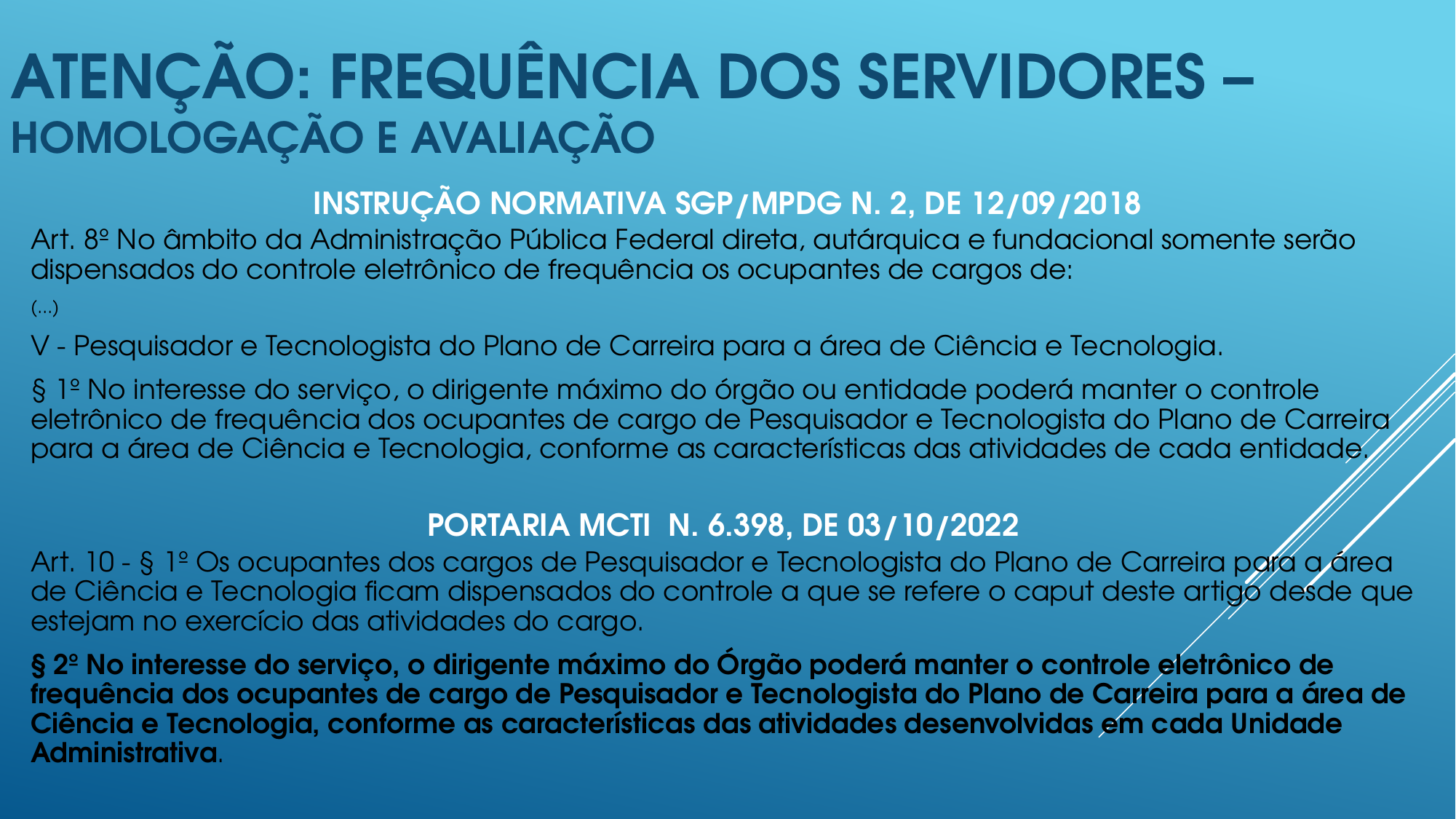

ATENÇÃO: FREQUÊNCIA DOS SERVIDORES – homologação e avaliação

INSTRUÇÃO NORMATIVA SGP/MPDG N. 2, DE 12/09/2018
Art. 8º No âmbito da Administração Pública Federal direta, autárquica e fundacional somente serão dispensados do controle eletrônico de frequência os ocupantes de cargos de:
(...)
V - Pesquisador e Tecnologista do Plano de Carreira para a área de Ciência e Tecnologia.
§ 1º No interesse do serviço, o dirigente máximo do órgão ou entidade poderá manter o controle eletrônico de frequência dos ocupantes de cargo de Pesquisador e Tecnologista do Plano de Carreira para a área de Ciência e Tecnologia, conforme as características das atividades de cada entidade.

PORTARIA MCTI  N. 6.398, DE 03/10/2022
Art. 10 - § 1º Os ocupantes dos cargos de Pesquisador e Tecnologista do Plano de Carreira para a área de Ciência e Tecnologia ficam dispensados do controle a que se refere o caput deste artigo desde que estejam no exercício das atividades do cargo.
§ 2º No interesse do serviço, o dirigente máximo do Órgão poderá manter o controle eletrônico de frequência dos ocupantes de cargo de Pesquisador e Tecnologista do Plano de Carreira para a área de Ciência e Tecnologia, conforme as características das atividades desenvolvidas em cada Unidade Administrativa.